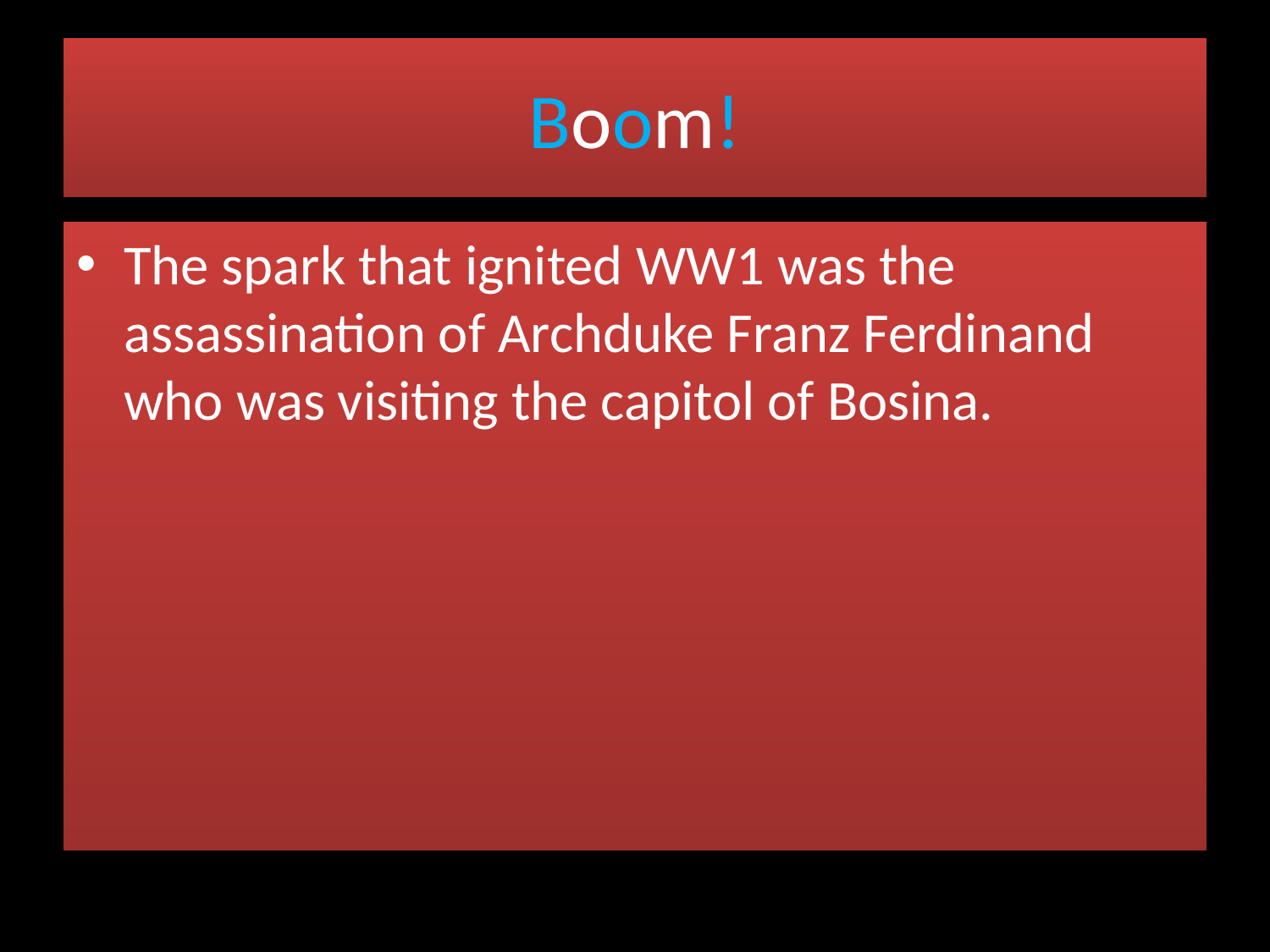

# Boom!
The spark that ignited WW1 was the assassination of Archduke Franz Ferdinand who was visiting the capitol of Bosina.